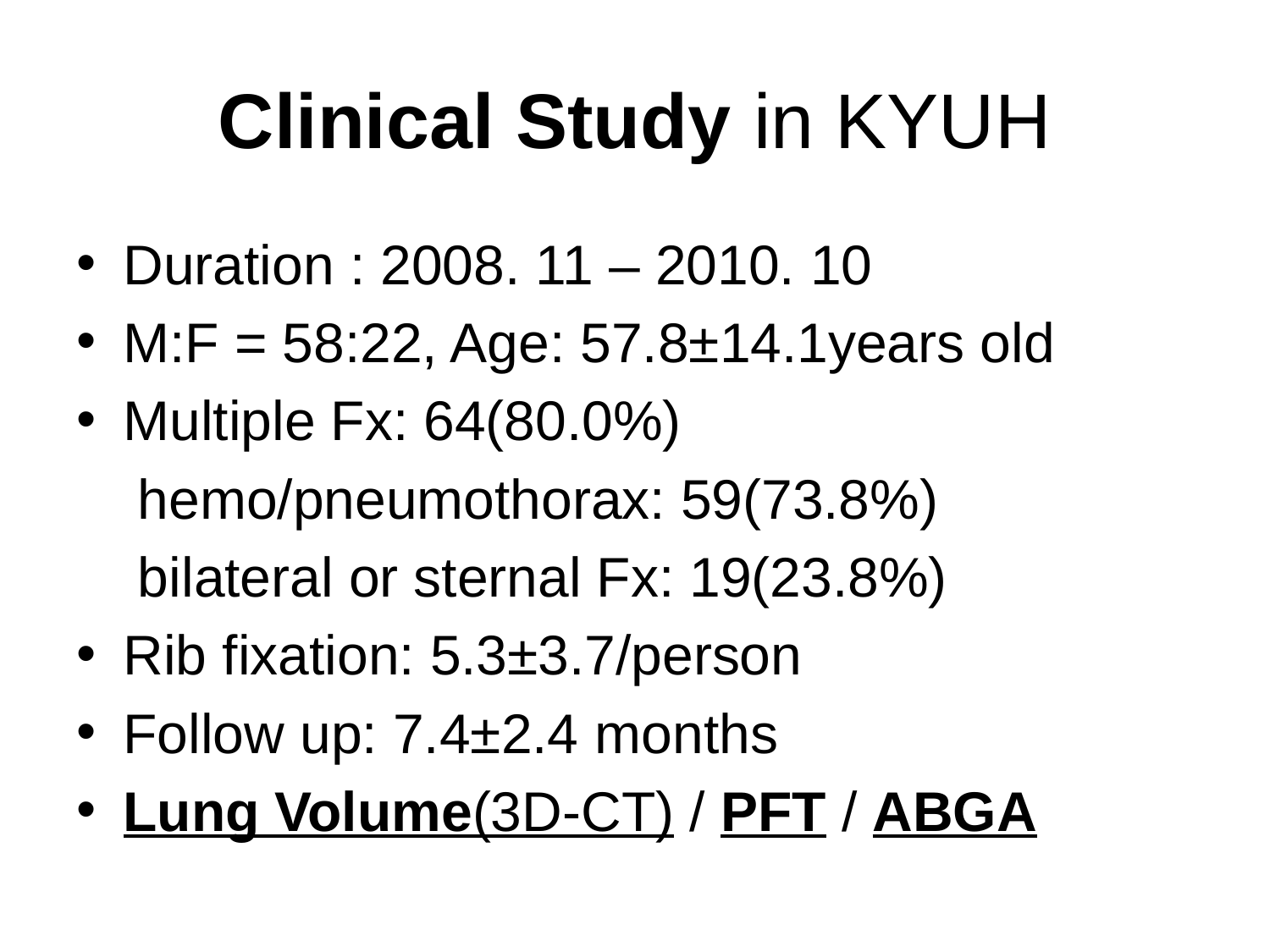

# Clinical Study in KYUH
Duration : 2008. 11 – 2010. 10
M:F = 58:22, Age: 57.8±14.1years old
Multiple Fx: 64(80.0%)
    hemo/pneumothorax: 59(73.8%)
    bilateral or sternal Fx: 19(23.8%)
Rib fixation: 5.3±3.7/person
Follow up: 7.4±2.4 months
Lung Volume(3D-CT) / PFT / ABGA